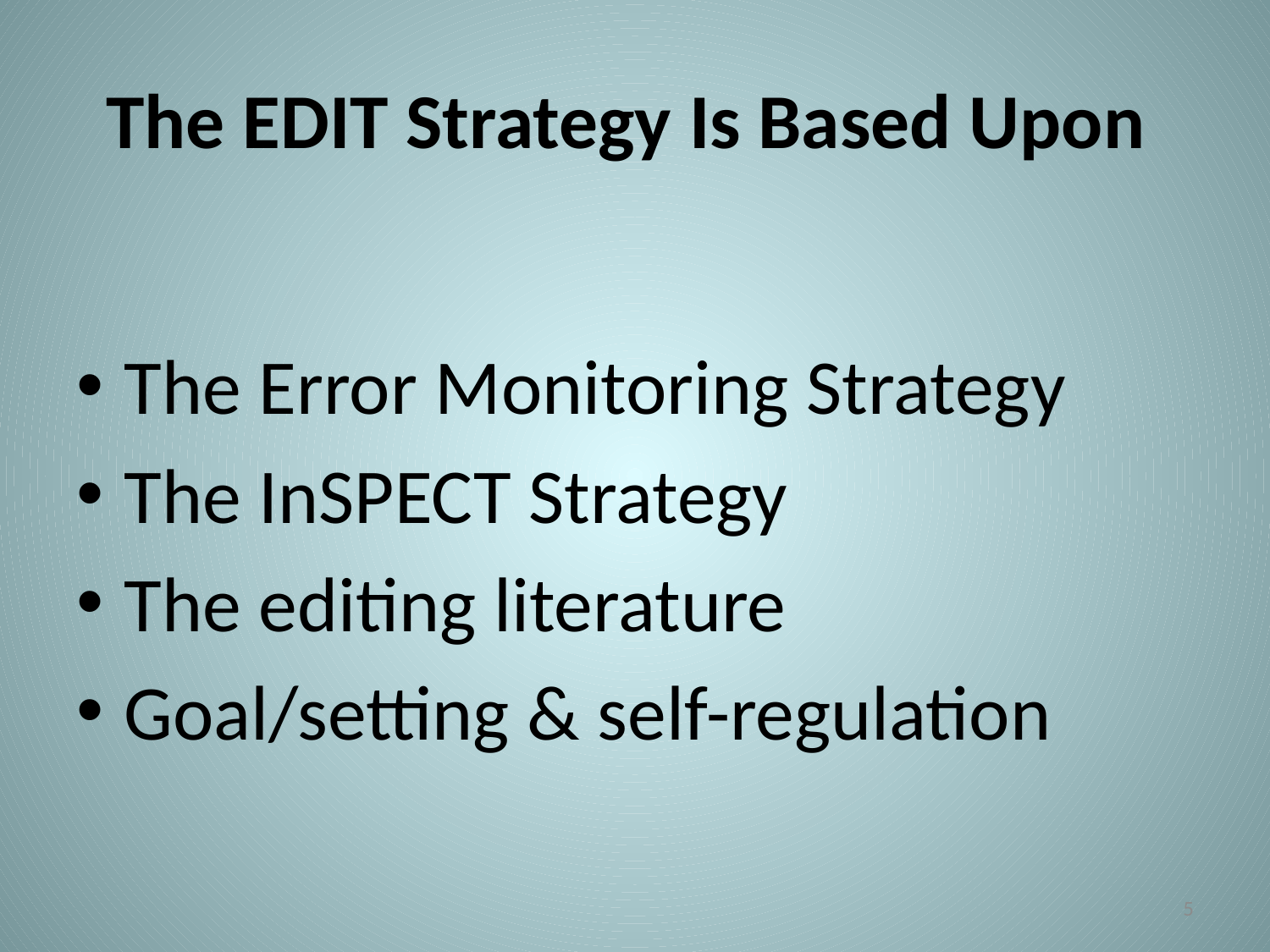

# The EDIT Strategy Is Based Upon

The Error Monitoring Strategy
The InSPECT Strategy
The editing literature
Goal/setting & self-regulation

5